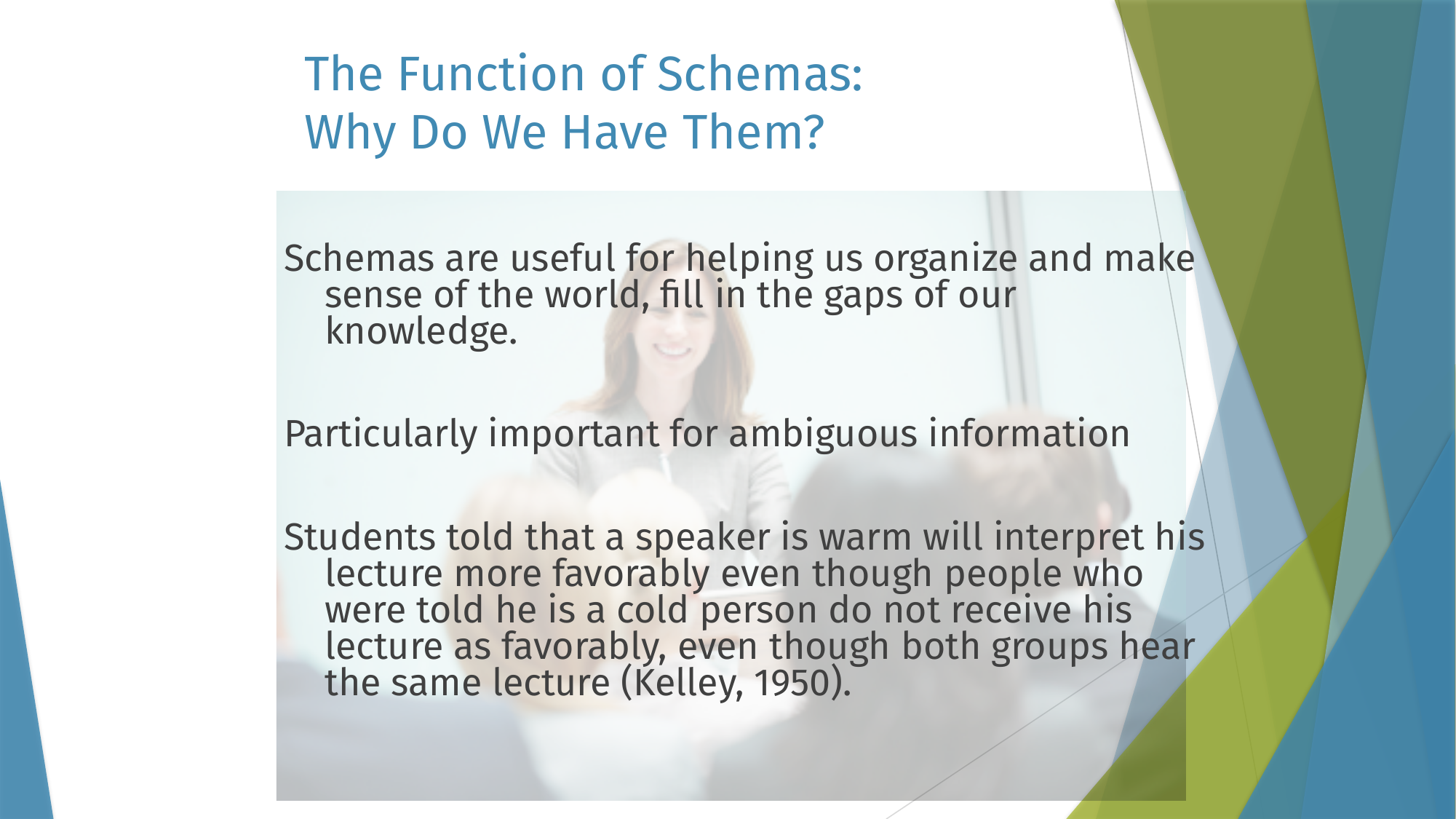

# The Function of Schemas: Why Do We Have Them?

Schemas are useful for helping us organize and make sense of the world, fill in the gaps of our knowledge.

Particularly important for ambiguous information

Students told that a speaker is warm will interpret his lecture more favorably even though people who were told he is a cold person do not receive his lecture as favorably, even though both groups hear the same lecture (Kelley, 1950).